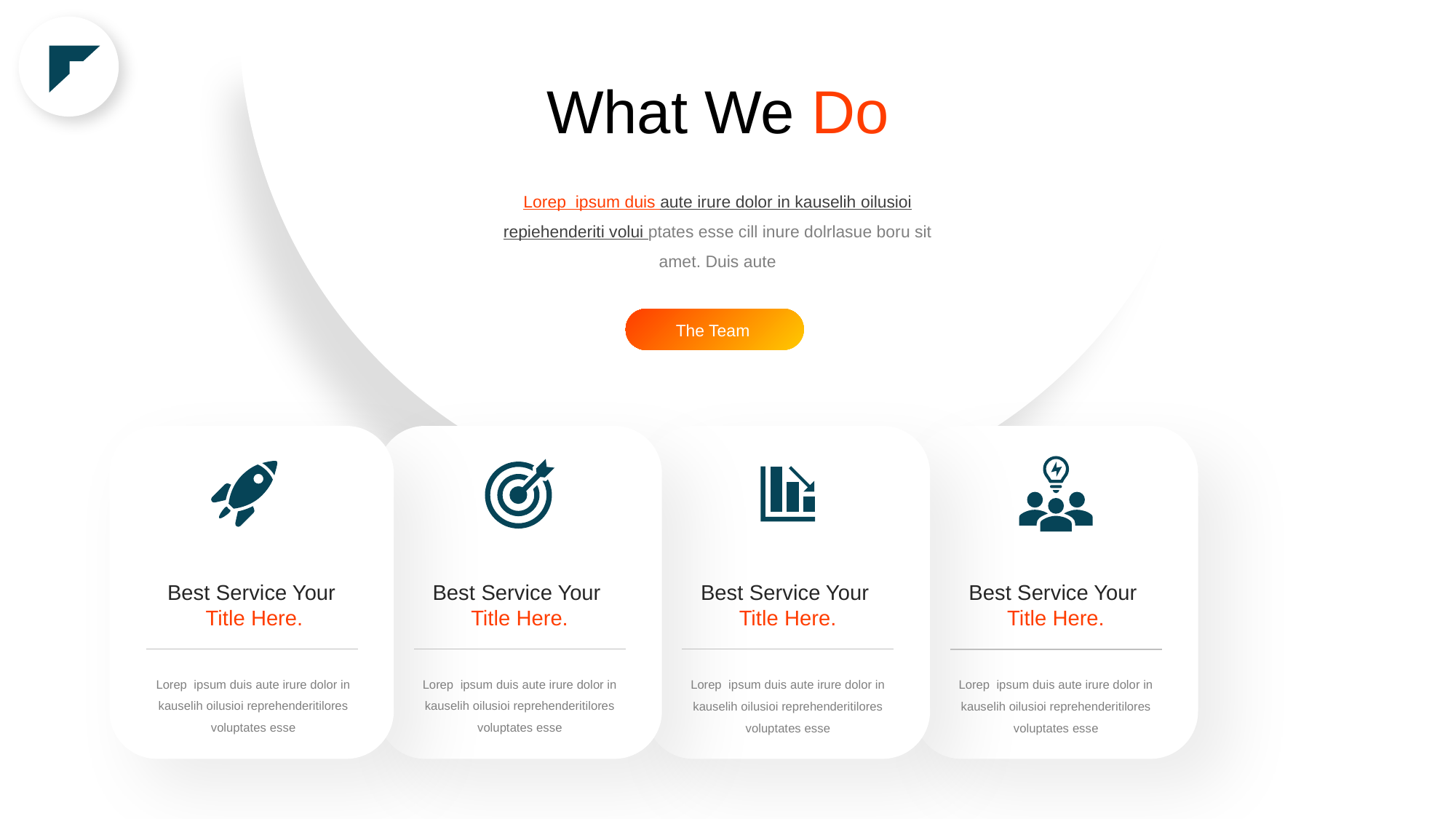

What We Do

Lorep  ipsum duis aute irure dolor in kauselih oilusioi repiehenderiti volui ptates esse cill inure dolrlasue boru sit amet. Duis aute

The Team

Best Service Your
Title Here.
Best Service Your
Title Here.
Best Service Your
Title Here.
Best Service Your
Title Here.
Lorep  ipsum duis aute irure dolor in kauselih oilusioi reprehenderitilores voluptates esse
Lorep  ipsum duis aute irure dolor in kauselih oilusioi reprehenderitilores voluptates esse
Lorep  ipsum duis aute irure dolor in kauselih oilusioi reprehenderitilores voluptates esse
Lorep  ipsum duis aute irure dolor in kauselih oilusioi reprehenderitilores voluptates esse